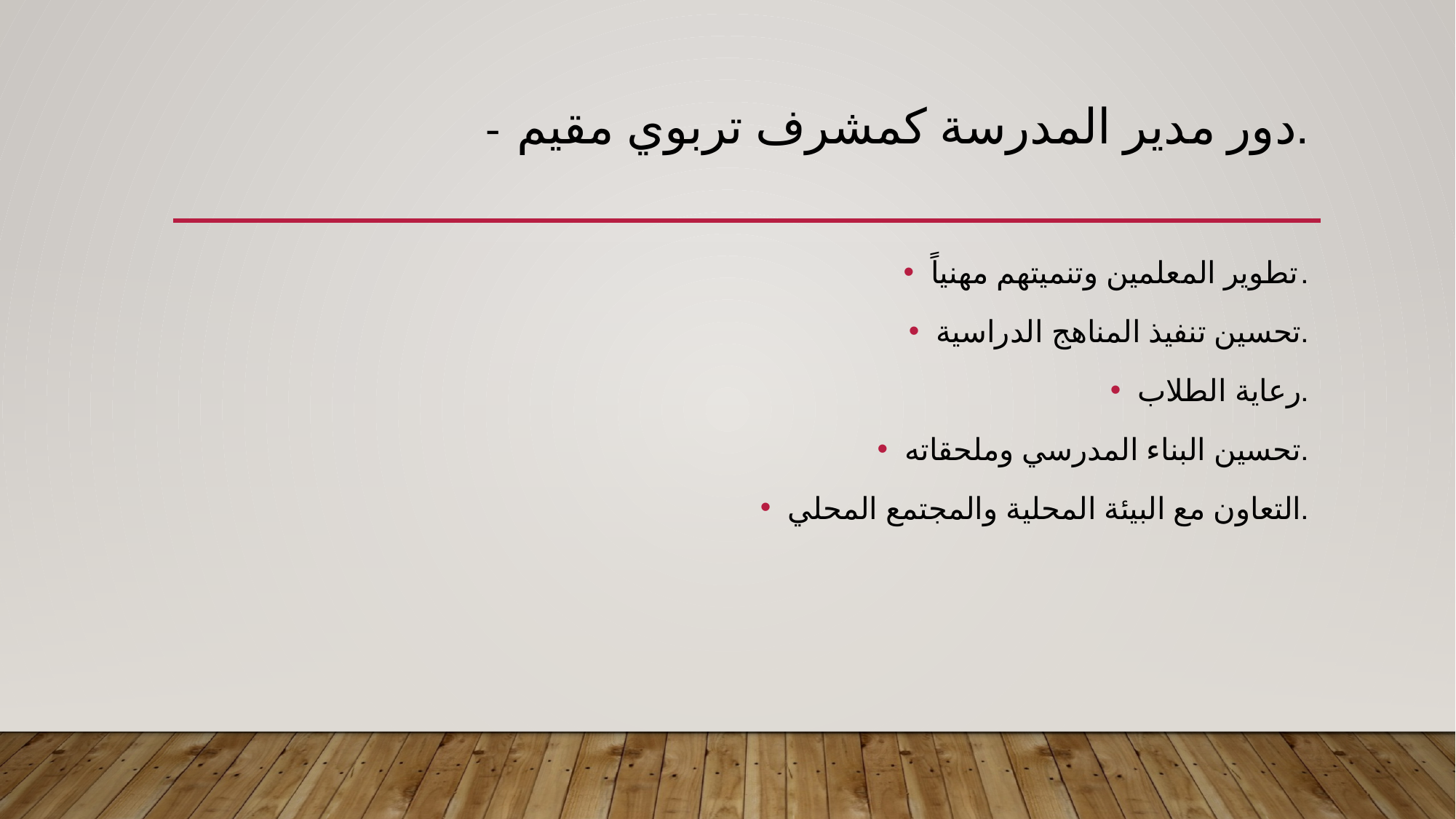

# - دور مدير المدرسة كمشرف تربوي مقيم.​
تطوير المعلمين وتنميتهم مهنياً.​
تحسين تنفيذ المناهج الدراسية.​
رعاية الطلاب.​
تحسين البناء المدرسي وملحقاته.​
التعاون مع البيئة المحلية والمجتمع المحلي.​